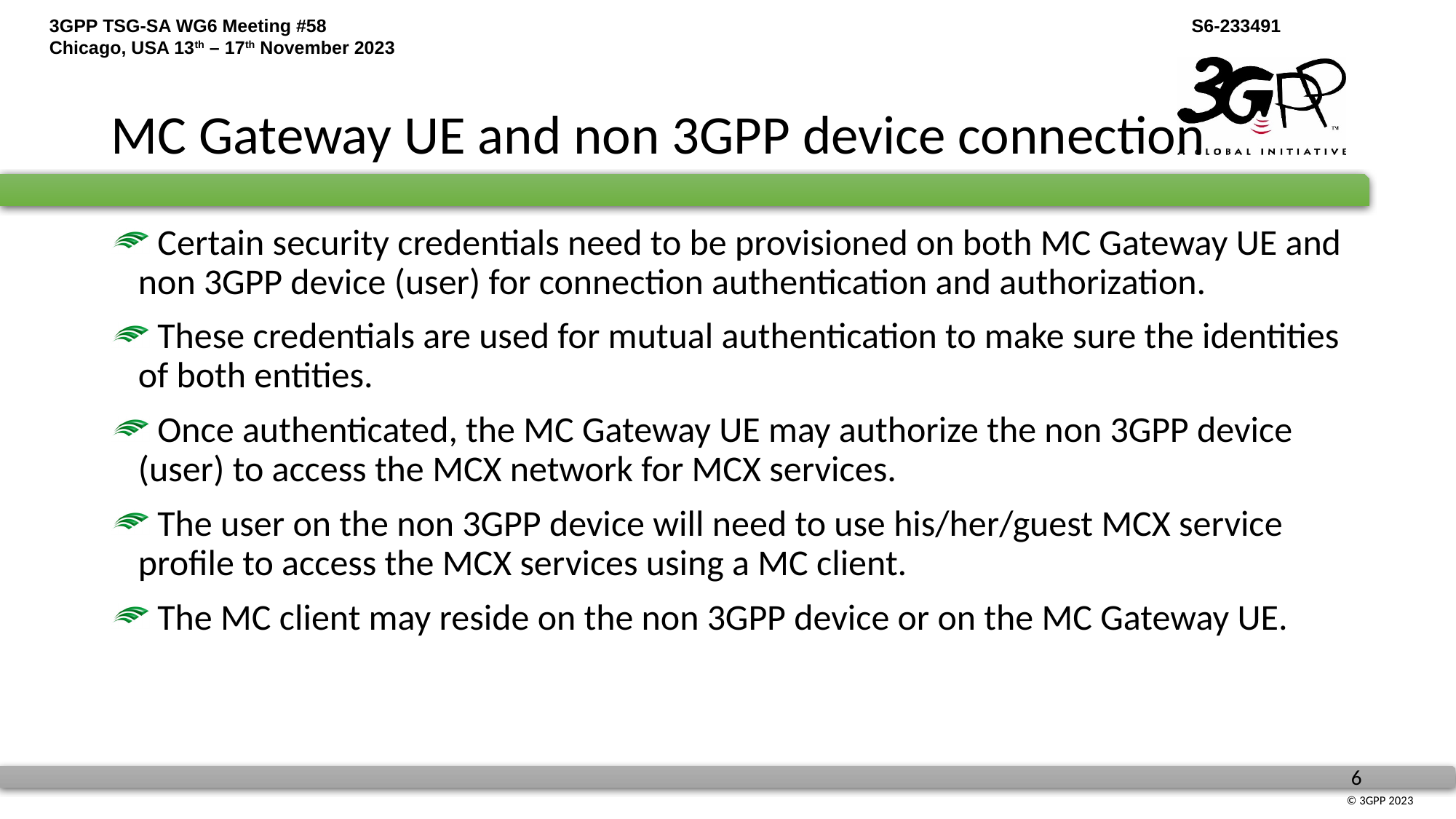

# MC Gateway UE and non 3GPP device connection
 Certain security credentials need to be provisioned on both MC Gateway UE and non 3GPP device (user) for connection authentication and authorization.
 These credentials are used for mutual authentication to make sure the identities of both entities.
 Once authenticated, the MC Gateway UE may authorize the non 3GPP device (user) to access the MCX network for MCX services.
 The user on the non 3GPP device will need to use his/her/guest MCX service profile to access the MCX services using a MC client.
 The MC client may reside on the non 3GPP device or on the MC Gateway UE.